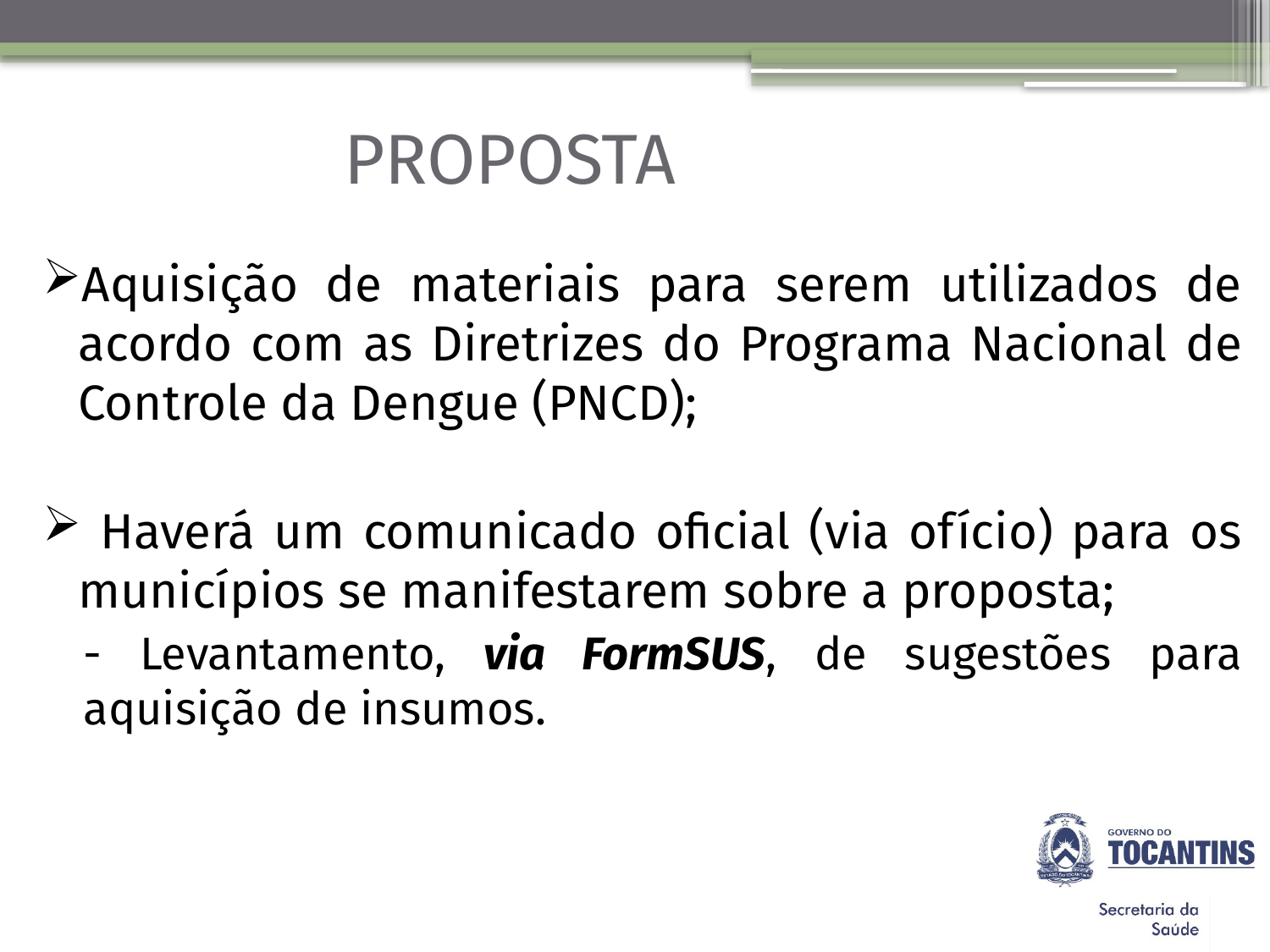

# PROPOSTA
Aquisição de materiais para serem utilizados de acordo com as Diretrizes do Programa Nacional de Controle da Dengue (PNCD);

 Haverá um comunicado oficial (via ofício) para os municípios se manifestarem sobre a proposta;
- Levantamento, via FormSUS, de sugestões para aquisição de insumos.